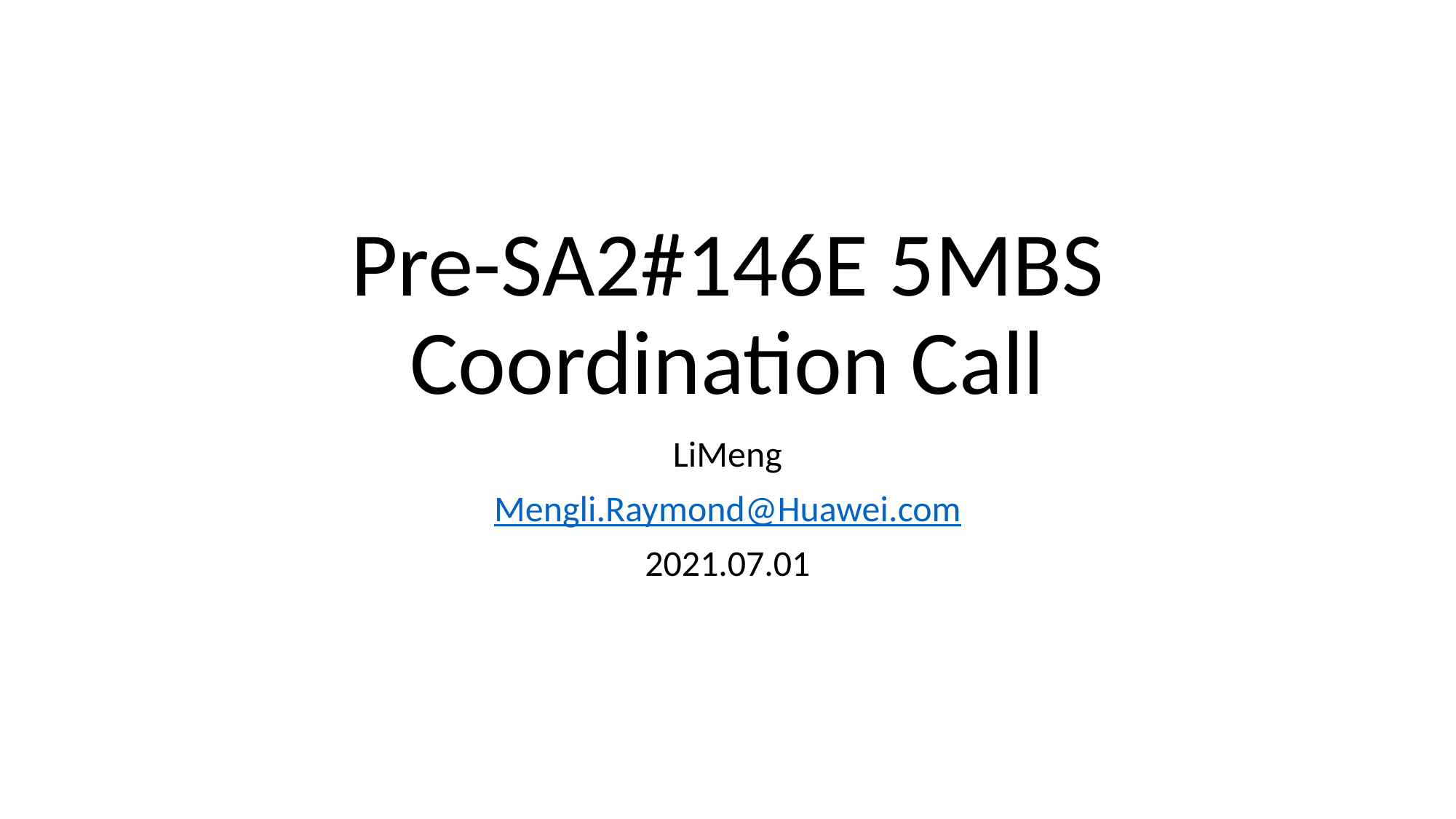

# Pre-SA2#146E 5MBS Coordination Call
LiMeng
Mengli.Raymond@Huawei.com
2021.07.01